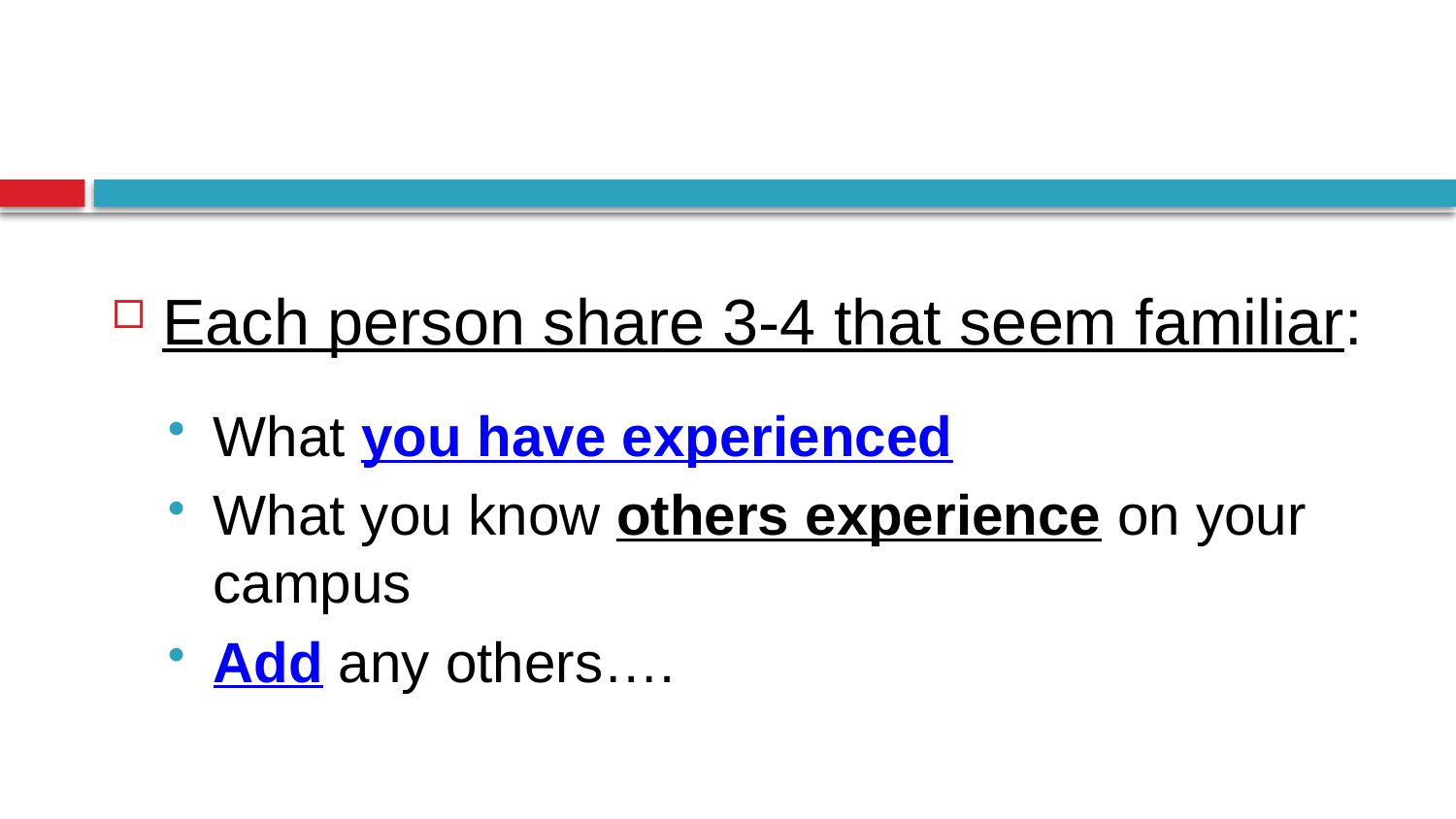

#

Each person share 3-4 that seem familiar:

What you have experienced
What you know others experience on your campus
Add any others….